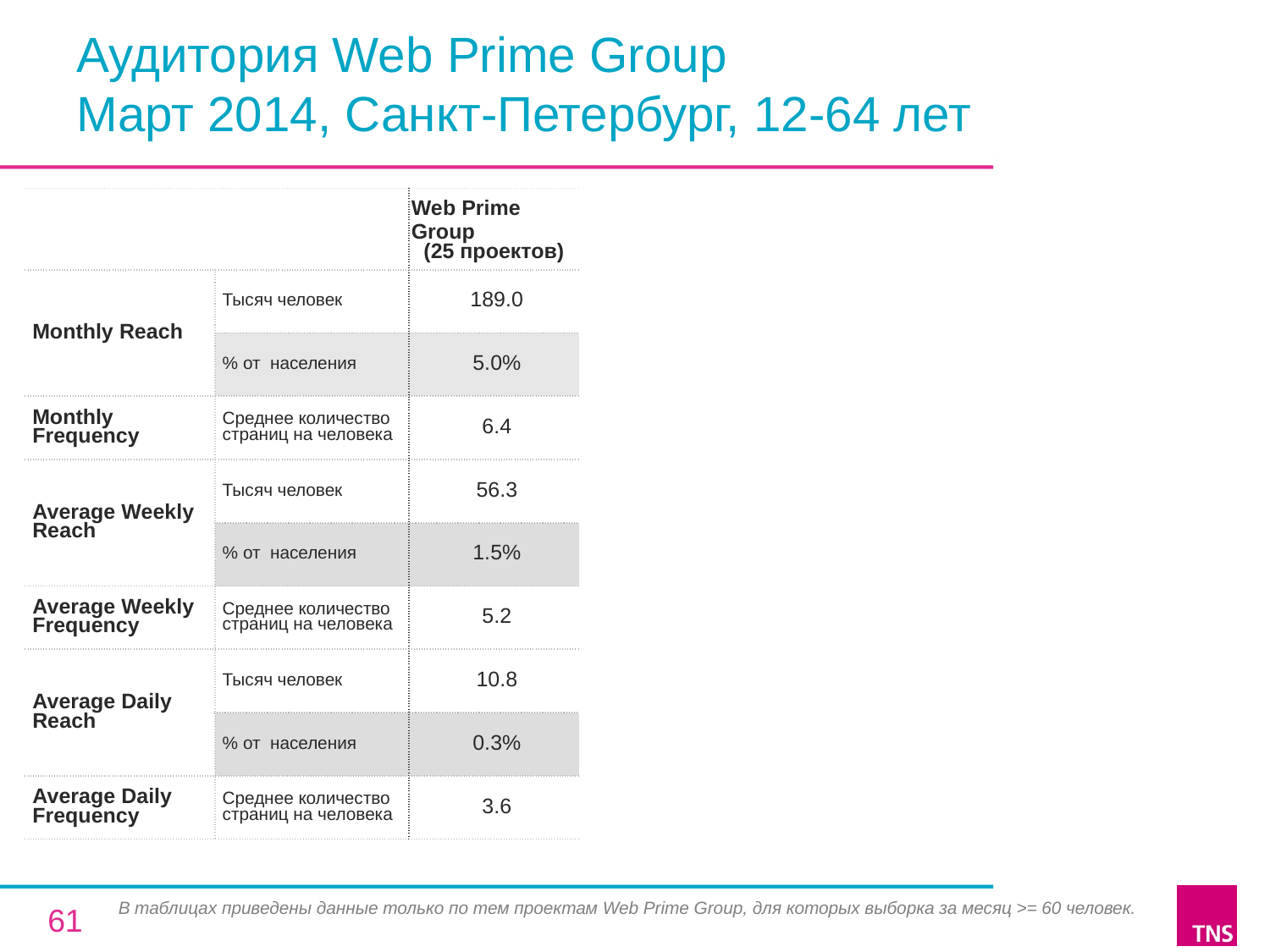

# Аудитория Web Prime Group Март 2014, Санкт-Петербург, 12-64 лет
|  |  | Web Prime Group (25 проектов) |
| --- | --- | --- |
| Monthly Reach | Тысяч человек | 189.0 |
|  | % от населения | 5.0% |
| Monthly Frequency | Среднее количество страниц на человека | 6.4 |
| Average Weekly Reach | Тысяч человек | 56.3 |
|  | % от населения | 1.5% |
| Average Weekly Frequency | Среднее количество страниц на человека | 5.2 |
| Average Daily Reach | Тысяч человек | 10.8 |
|  | % от населения | 0.3% |
| Average Daily Frequency | Среднее количество страниц на человека | 3.6 |
В таблицах приведены данные только по тем проектам Web Prime Group, для которых выборка за месяц >= 60 человек.
61